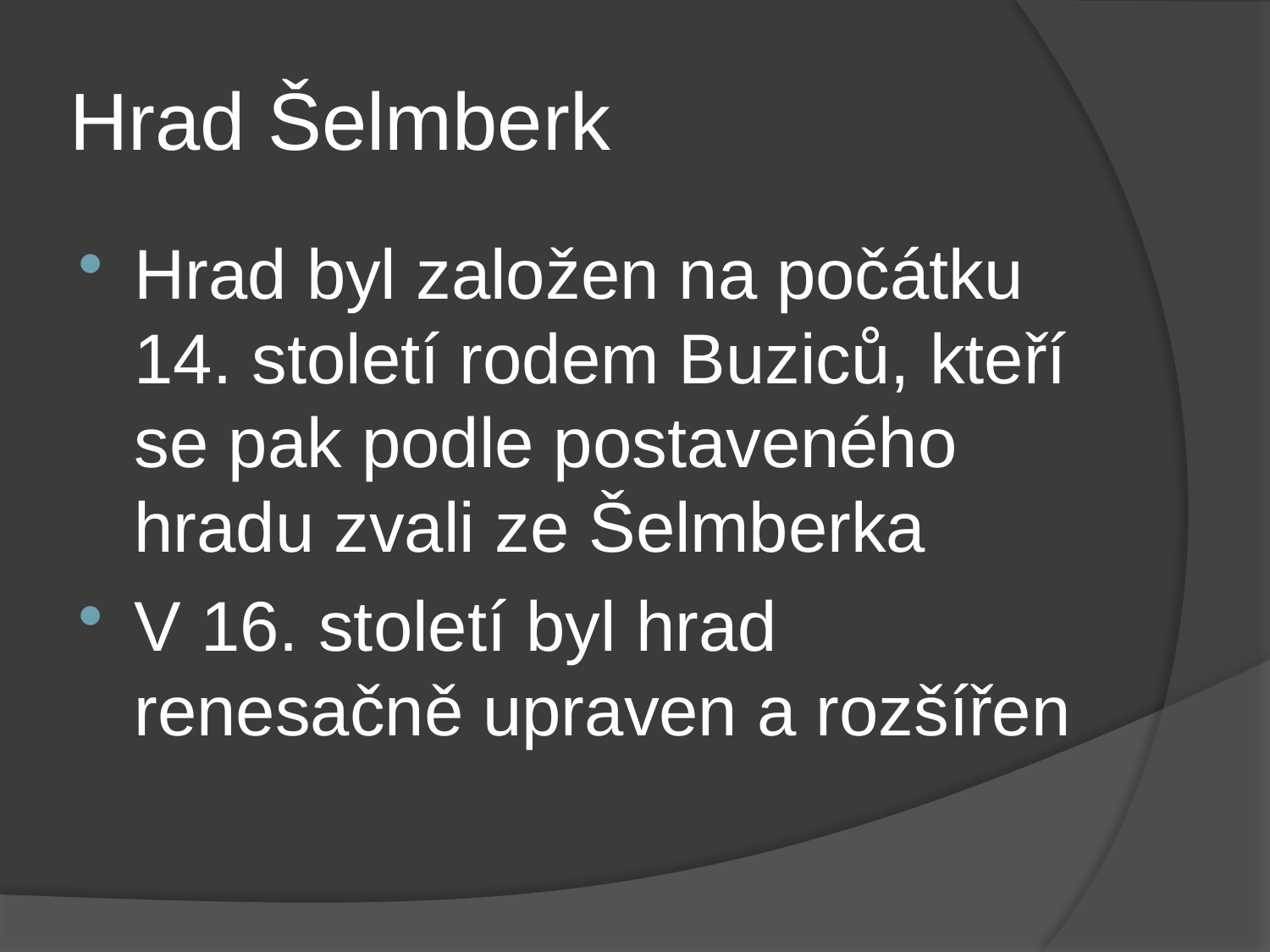

# Hrad Šelmberk
Hrad byl založen na počátku 14. století rodem Buziců, kteří se pak podle postaveného hradu zvali ze Šelmberka
V 16. století byl hrad renesačně upraven a rozšířen